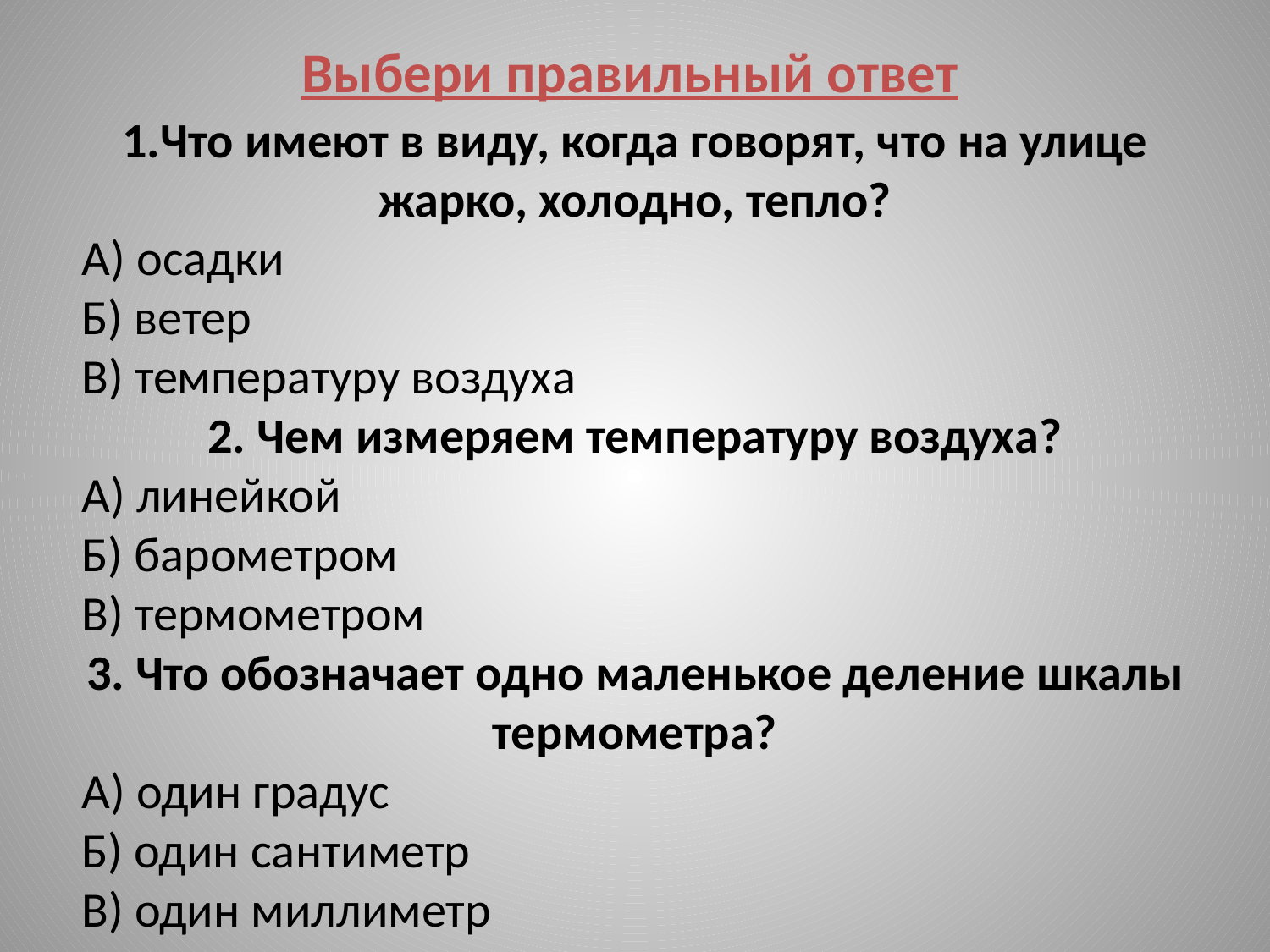

Выбери правильный ответ
1.Что имеют в виду, когда говорят, что на улице жарко, холодно, тепло?
А) осадки
Б) ветер
В) температуру воздуха
2. Чем измеряем температуру воздуха?
А) линейкой
Б) барометром
В) термометром
3. Что обозначает одно маленькое деление шкалы термометра?
А) один градус
Б) один сантиметр
В) один миллиметр